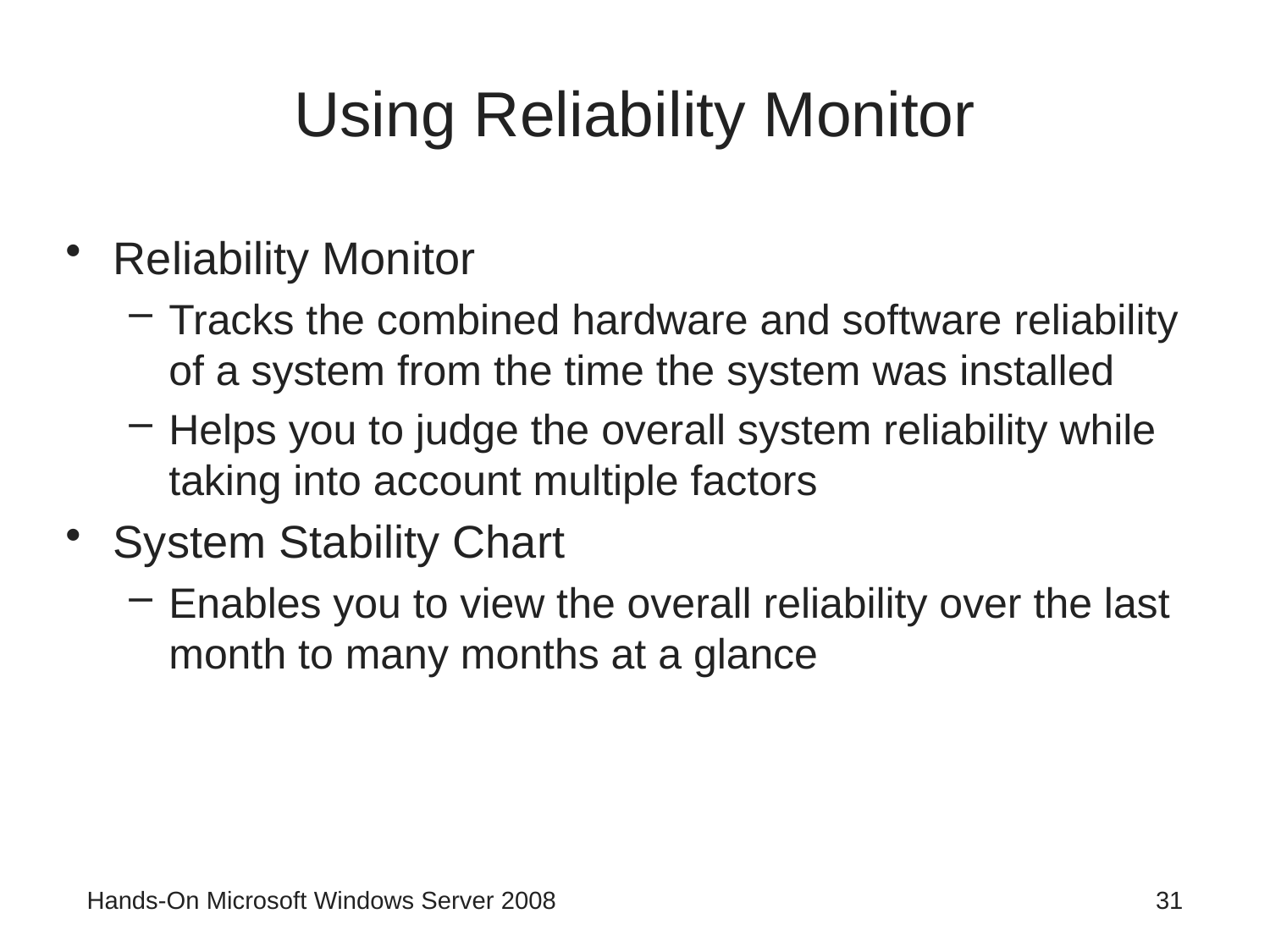

# Using Reliability Monitor
Reliability Monitor
Tracks the combined hardware and software reliability of a system from the time the system was installed
Helps you to judge the overall system reliability while taking into account multiple factors
System Stability Chart
Enables you to view the overall reliability over the last month to many months at a glance

Hands-On Microsoft Windows Server 2008
31